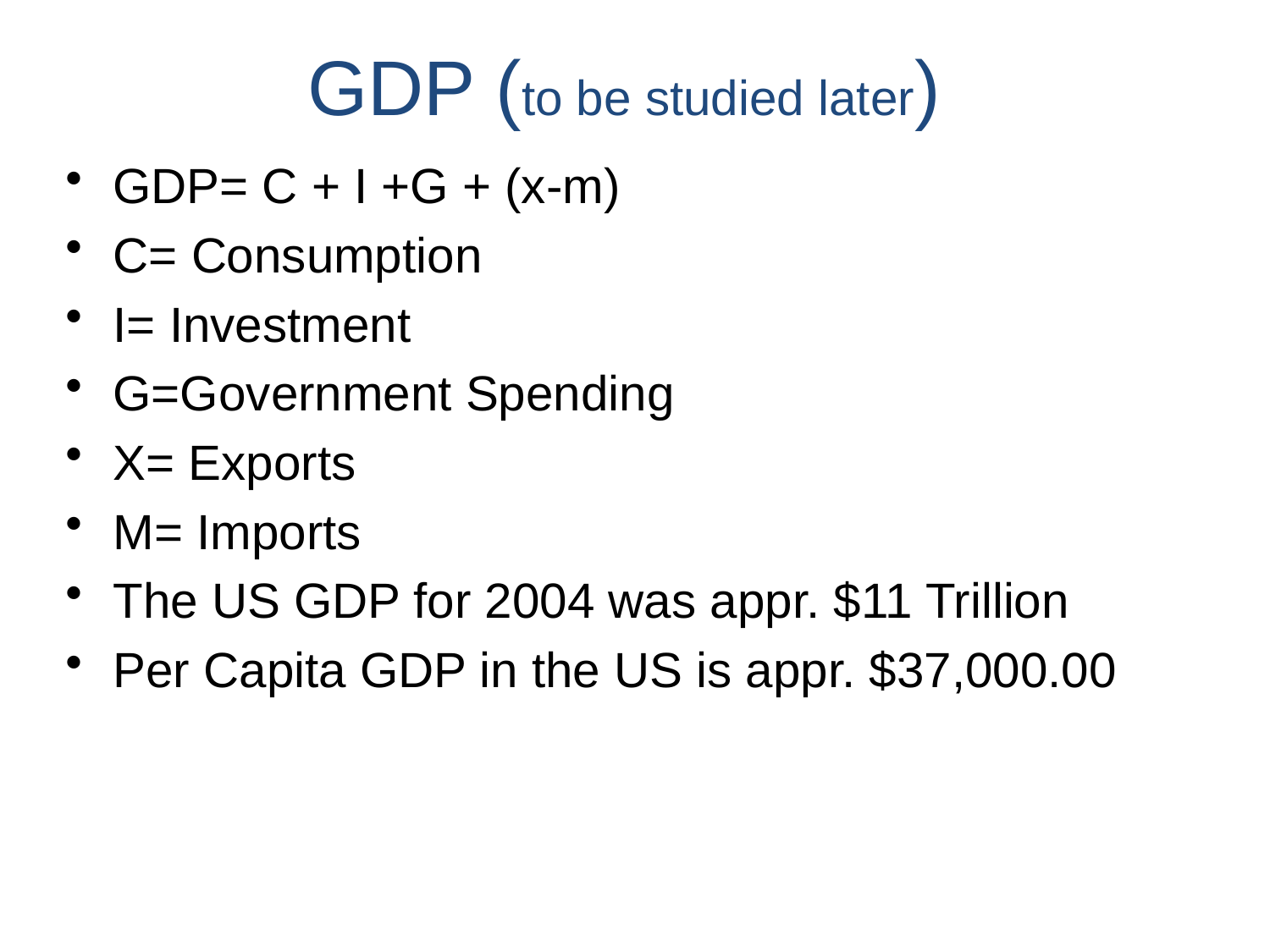

GDP (to be studied later)
GDP= C + I +G + (x-m)
C= Consumption
I= Investment
G=Government Spending
X= Exports
M= Imports
The US GDP for 2004 was appr. $11 Trillion
Per Capita GDP in the US is appr. $37,000.00